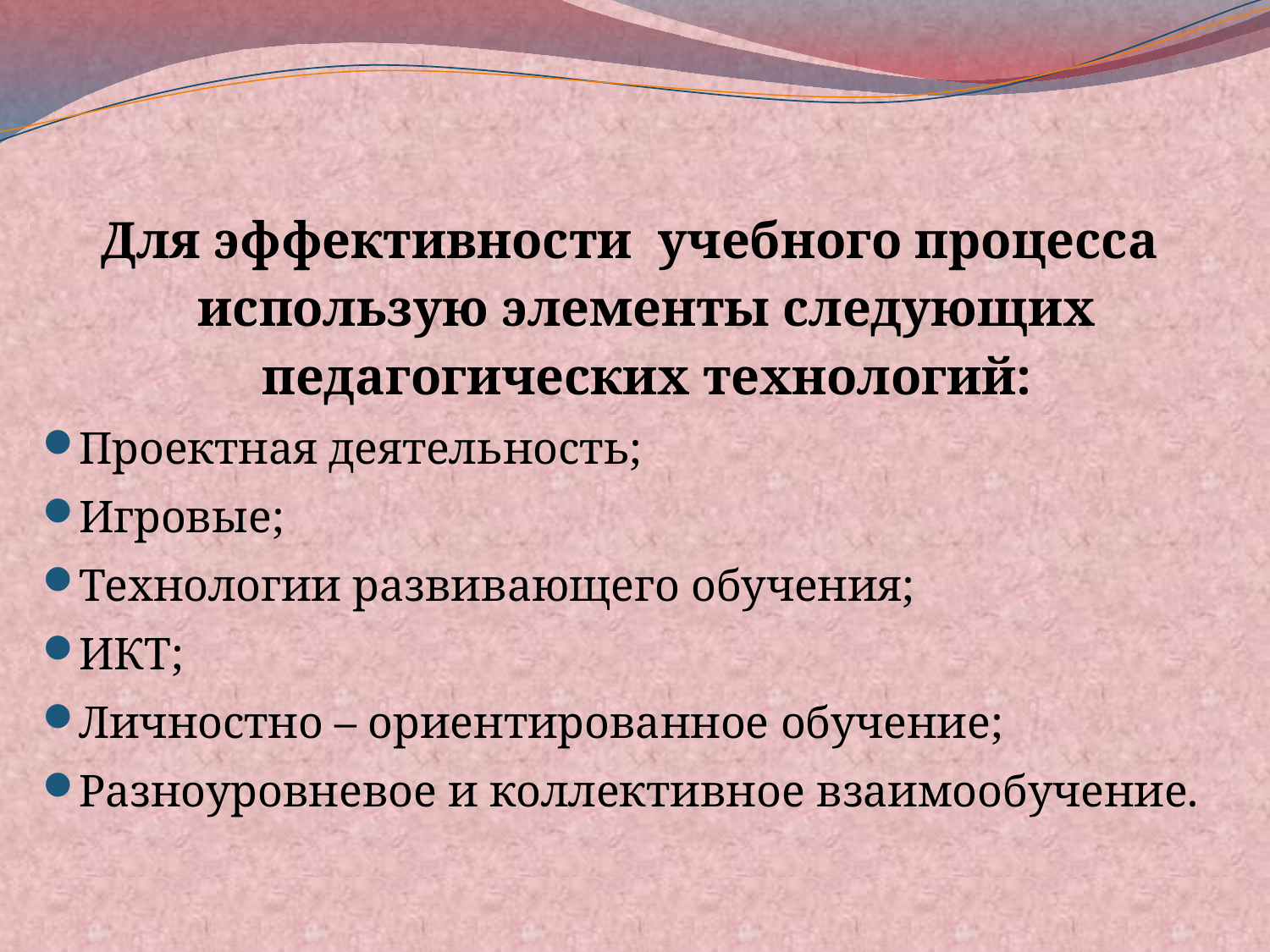

Для эффективности  учебного процесса использую элементы следующих педагогических технологий:
Проектная деятельность;
Игровые;
Технологии развивающего обучения;
ИКТ;
Личностно – ориентированное обучение;
Разноуровневое и коллективное взаимообучение.